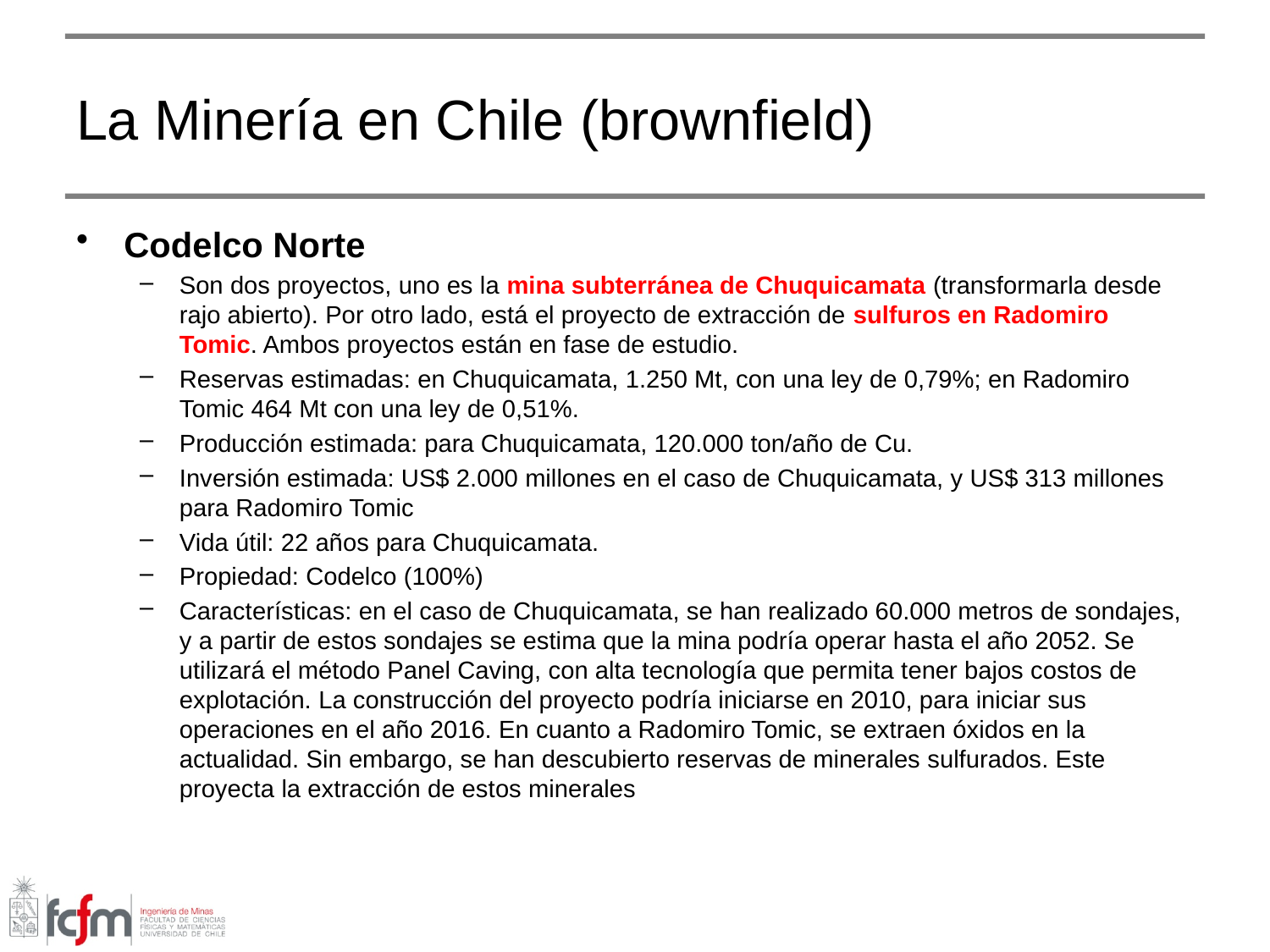

# La Minería en Chile (brownfield)
Codelco Norte
Son dos proyectos, uno es la mina subterránea de Chuquicamata (transformarla desde rajo abierto). Por otro lado, está el proyecto de extracción de sulfuros en Radomiro Tomic. Ambos proyectos están en fase de estudio.
Reservas estimadas: en Chuquicamata, 1.250 Mt, con una ley de 0,79%; en Radomiro Tomic 464 Mt con una ley de 0,51%.
Producción estimada: para Chuquicamata, 120.000 ton/año de Cu.
Inversión estimada: US$ 2.000 millones en el caso de Chuquicamata, y US$ 313 millones para Radomiro Tomic
Vida útil: 22 años para Chuquicamata.
Propiedad: Codelco (100%)
Características: en el caso de Chuquicamata, se han realizado 60.000 metros de sondajes, y a partir de estos sondajes se estima que la mina podría operar hasta el año 2052. Se utilizará el método Panel Caving, con alta tecnología que permita tener bajos costos de explotación. La construcción del proyecto podría iniciarse en 2010, para iniciar sus operaciones en el año 2016. En cuanto a Radomiro Tomic, se extraen óxidos en la actualidad. Sin embargo, se han descubierto reservas de minerales sulfurados. Este proyecta la extracción de estos minerales